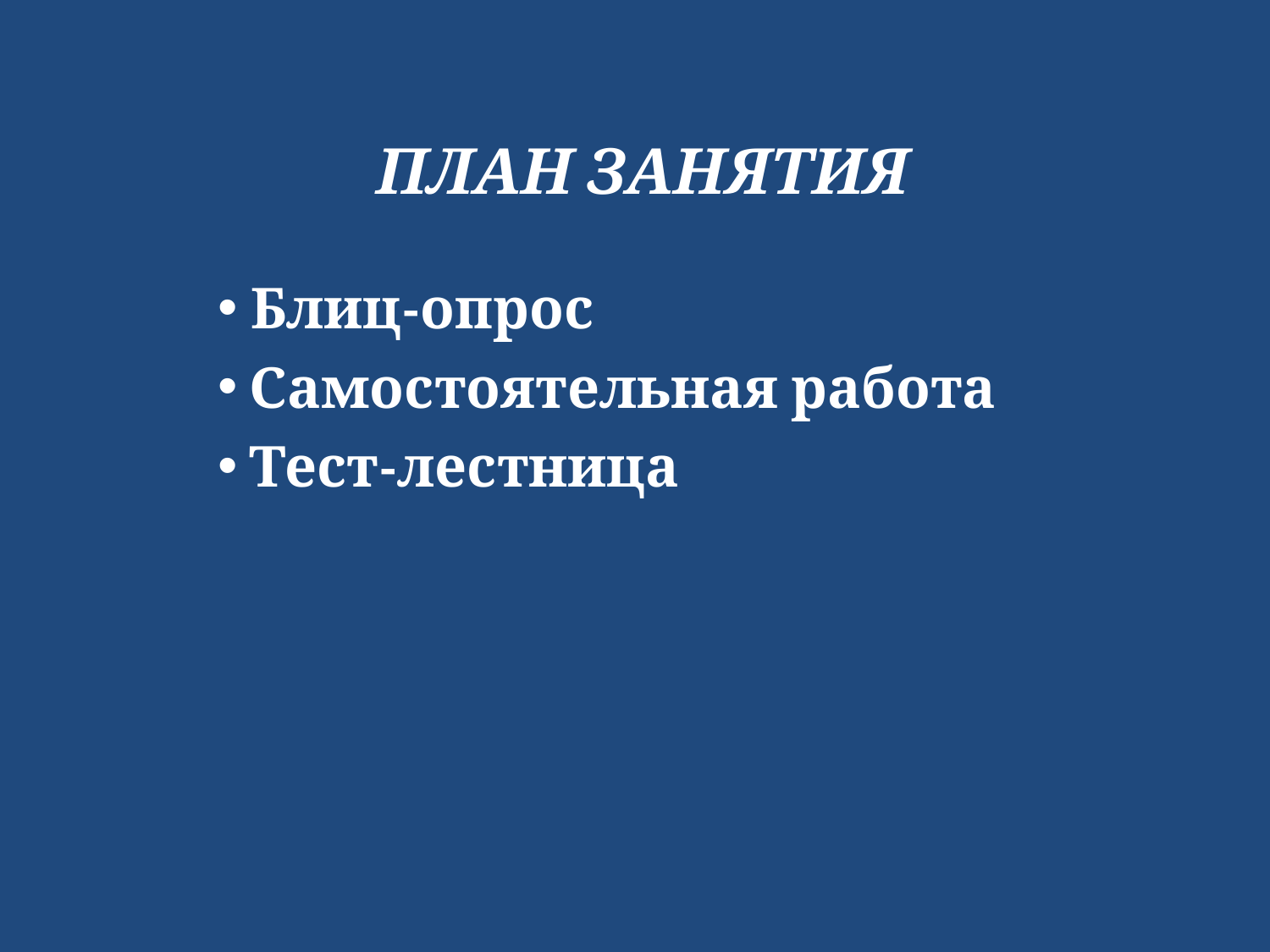

# ПЛАН ЗАНЯТИЯ
 Блиц-опрос
 Самостоятельная работа
 Тест-лестница